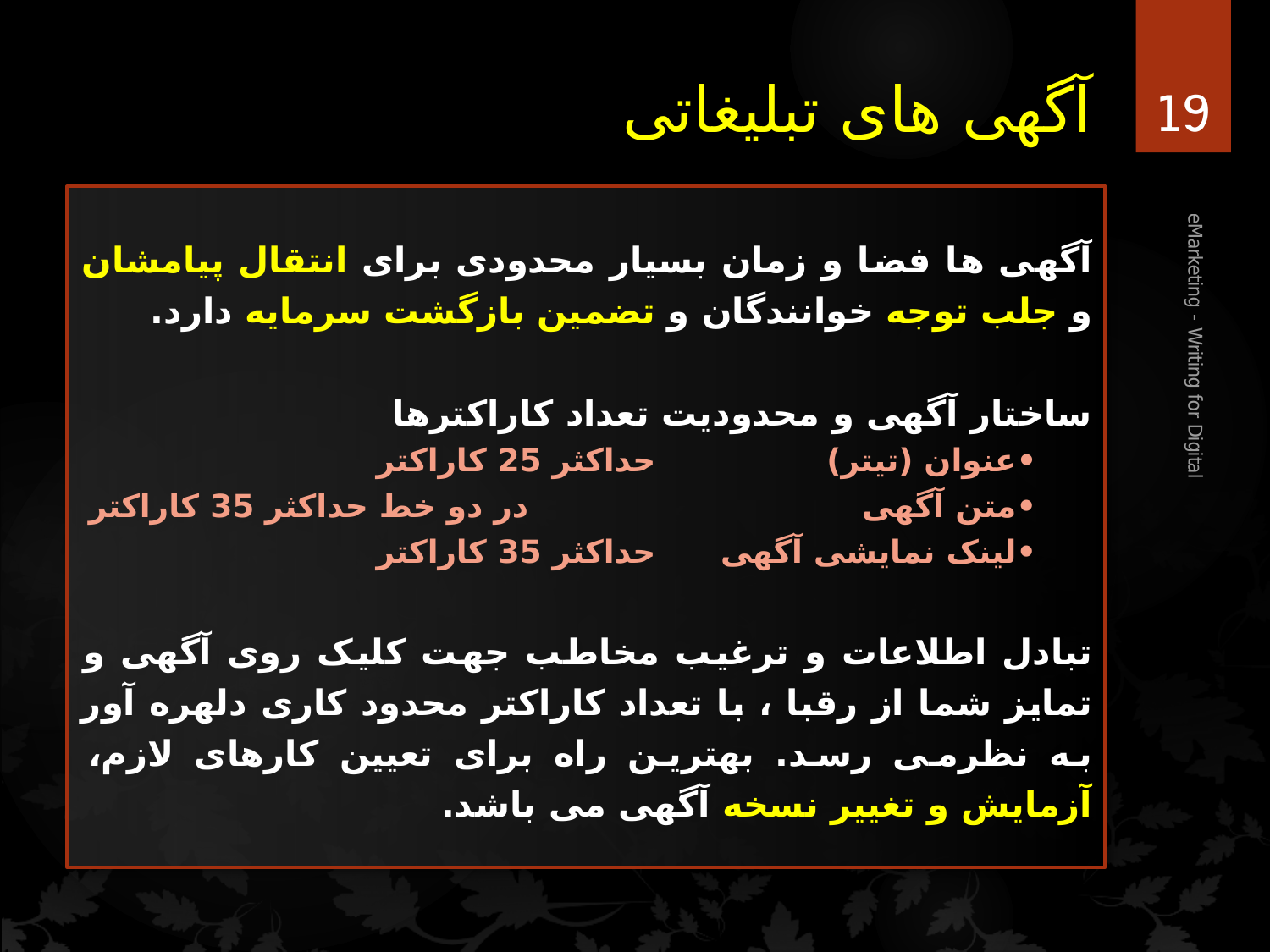

19
# آگهی های تبلیغاتی
آگهی ها فضا و زمان بسیار محدودی برای انتقال پیامشان و جلب توجه خوانندگان و تضمین بازگشت سرمایه دارد.

ساختار آگهی و محدودیت تعداد کاراکترها
•عنوان (تیتر)			حداکثر 25 کاراکتر
•متن آگهی 				در دو خط حداکثر 35 کاراکتر
•لینک نمایشی آگهی 		حداکثر 35 کاراکتر

تبادل اطلاعات و ترغیب مخاطب جهت کلیک روی آگهی و تمایز شما از رقبا ، با تعداد کاراکتر محدود کاری دلهره آور به نظرمی رسد. بهترین راه برای تعیین کارهای لازم، آزمایش و تغییر نسخه آگهی می باشد.
eMarketing - Writing for Digital